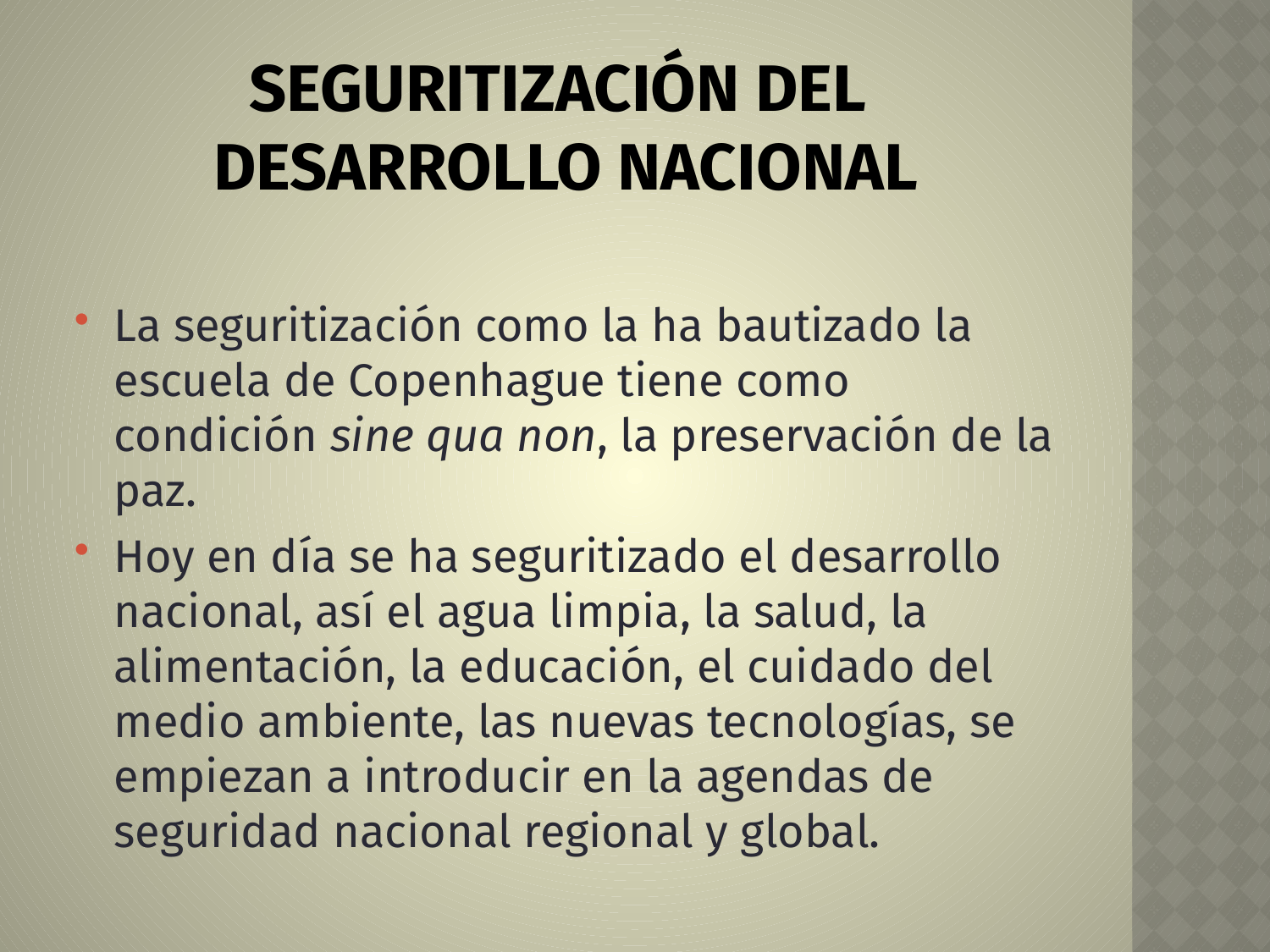

# Seguritización del desarrollo nacional

La seguritización como la ha bautizado la escuela de Copenhague tiene como condición sine qua non, la preservación de la paz.
Hoy en día se ha seguritizado el desarrollo nacional, así el agua limpia, la salud, la alimentación, la educación, el cuidado del medio ambiente, las nuevas tecnologías, se empiezan a introducir en la agendas de seguridad nacional regional y global.